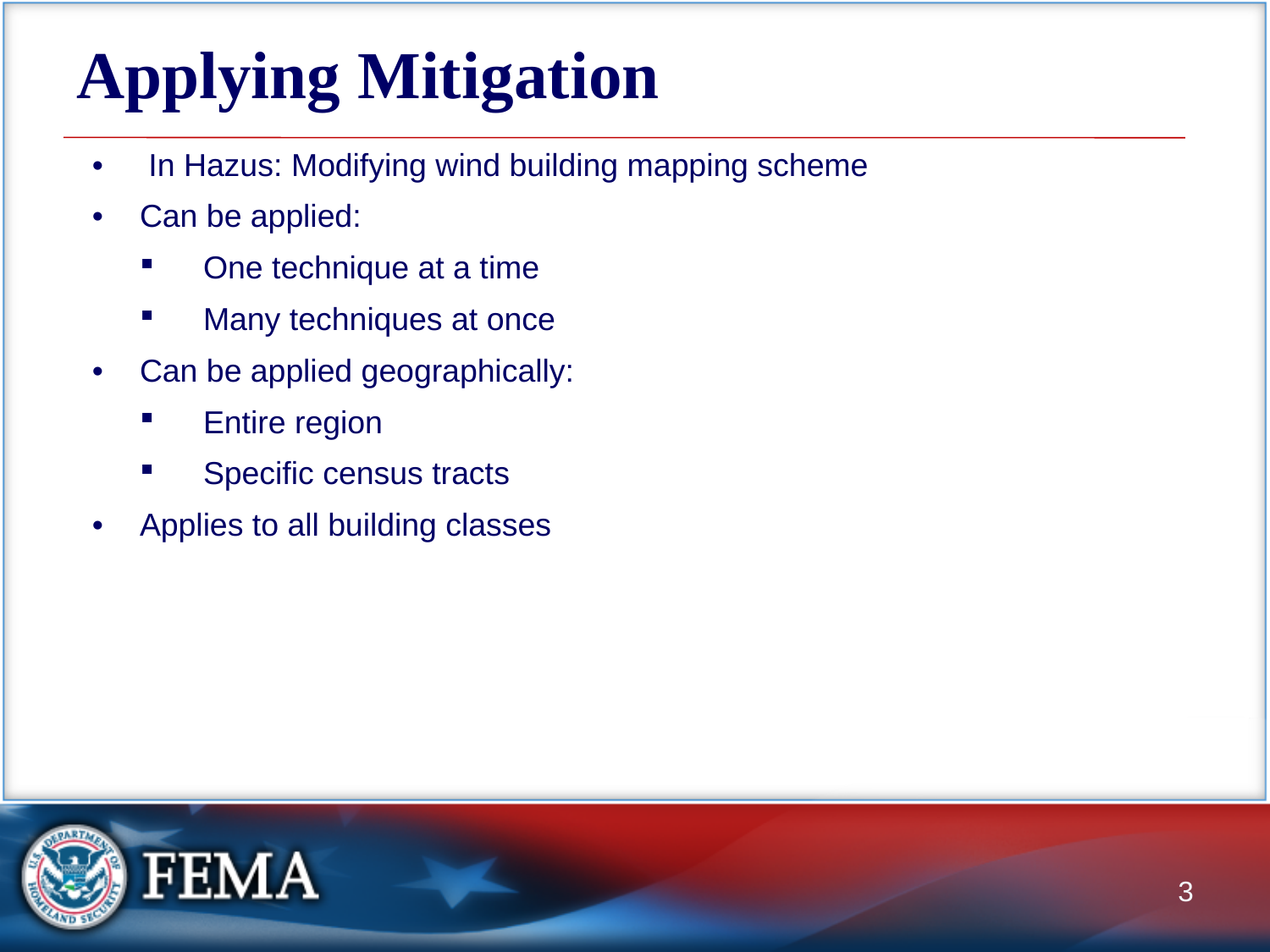

# Applying Mitigation
| In Hazus: Modifying wind building mapping scheme Can be applied: One technique at a time Many techniques at once Can be applied geographically: Entire region Specific census tracts Applies to all building classes |  |  |
| --- | --- | --- |
|  |  |  |
|  |  |  |
3